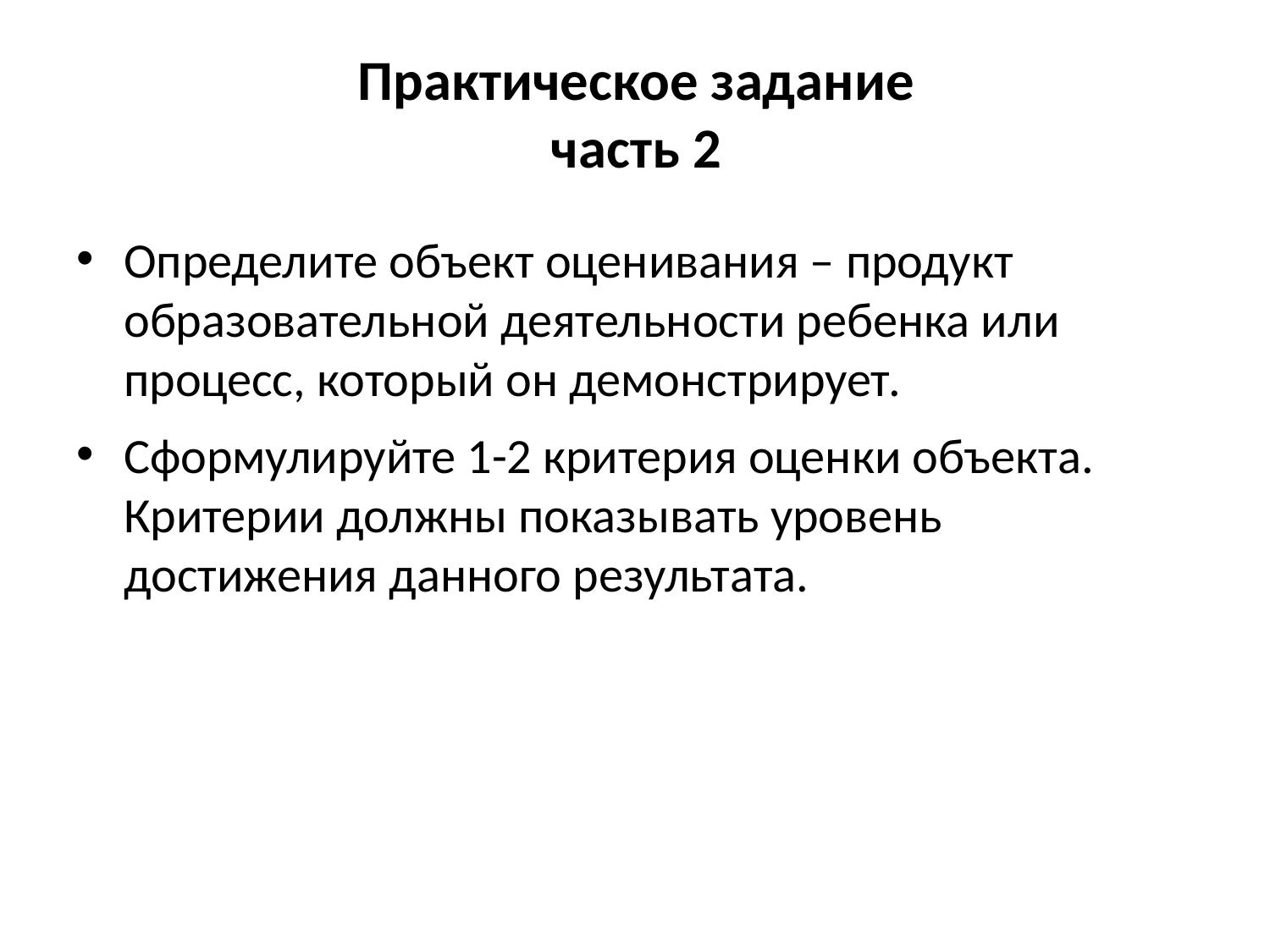

Практическое задание
часть 2
Определите объект оценивания – продукт образовательной деятельности ребенка или процесс, который он демонстрирует.
Сформулируйте 1-2 критерия оценки объекта. Критерии должны показывать уровень достижения данного результата.